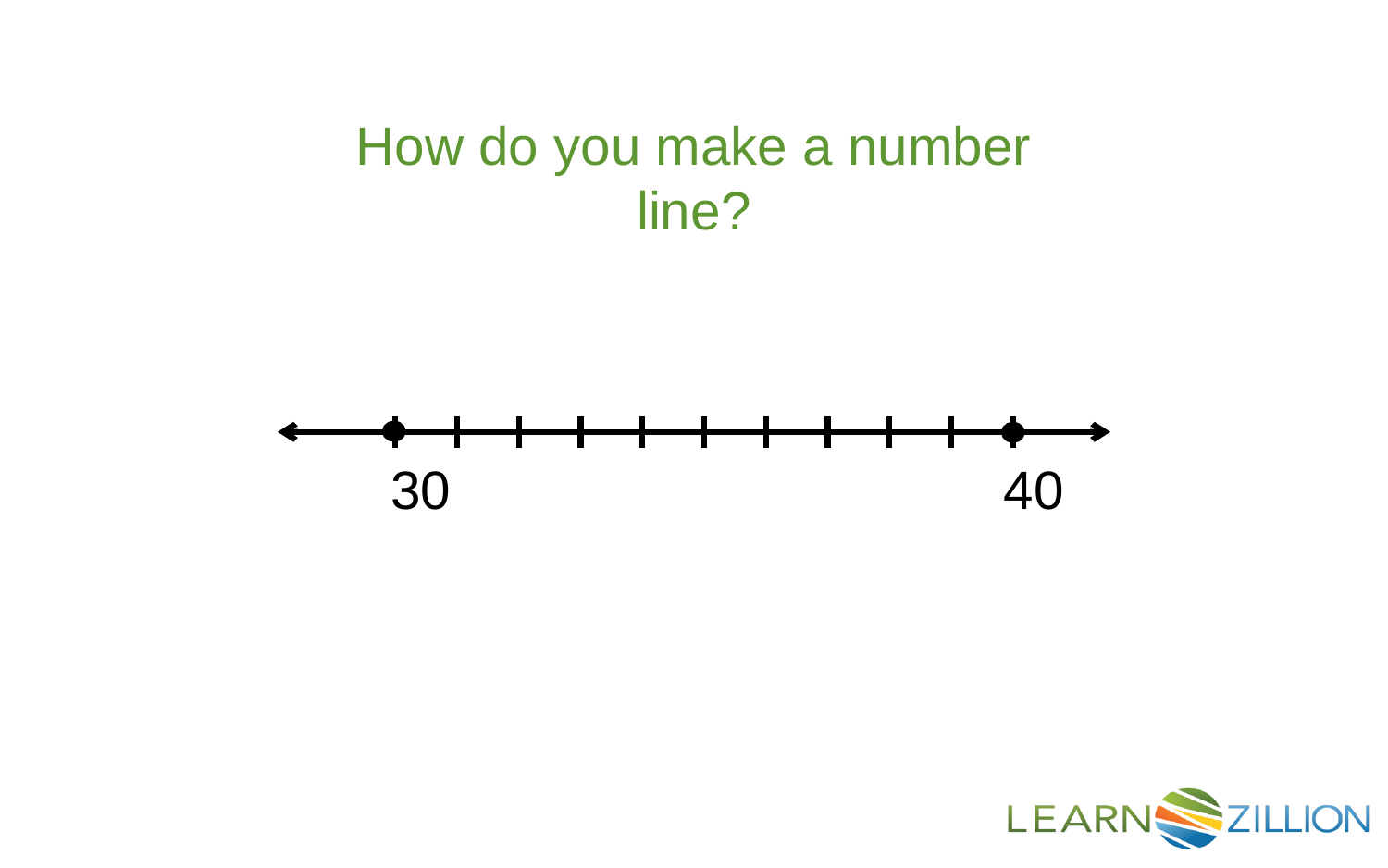

How do you make a number line?

30
40